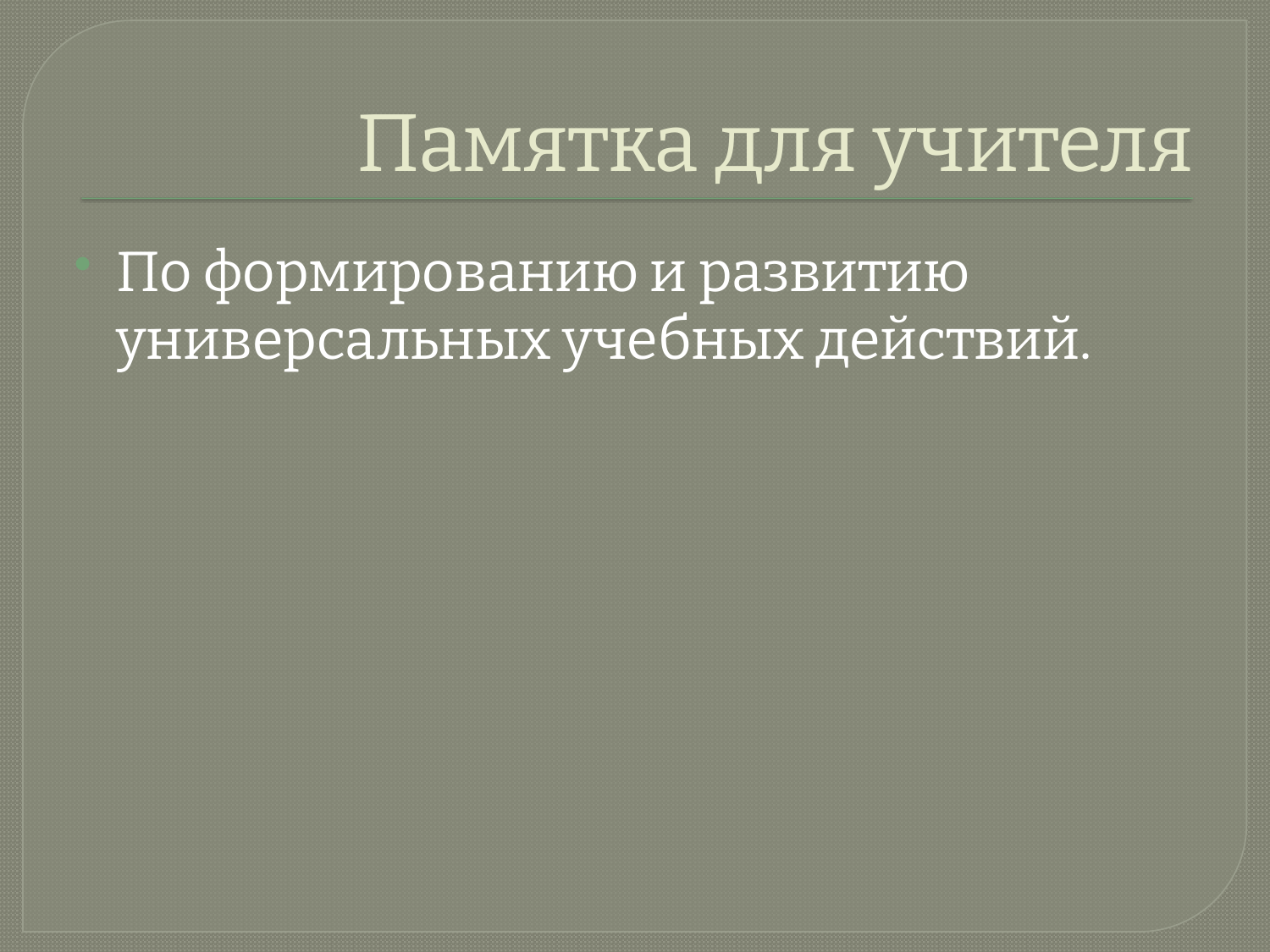

# Памятка для учителя
По формированию и развитию  универсальных учебных действий.